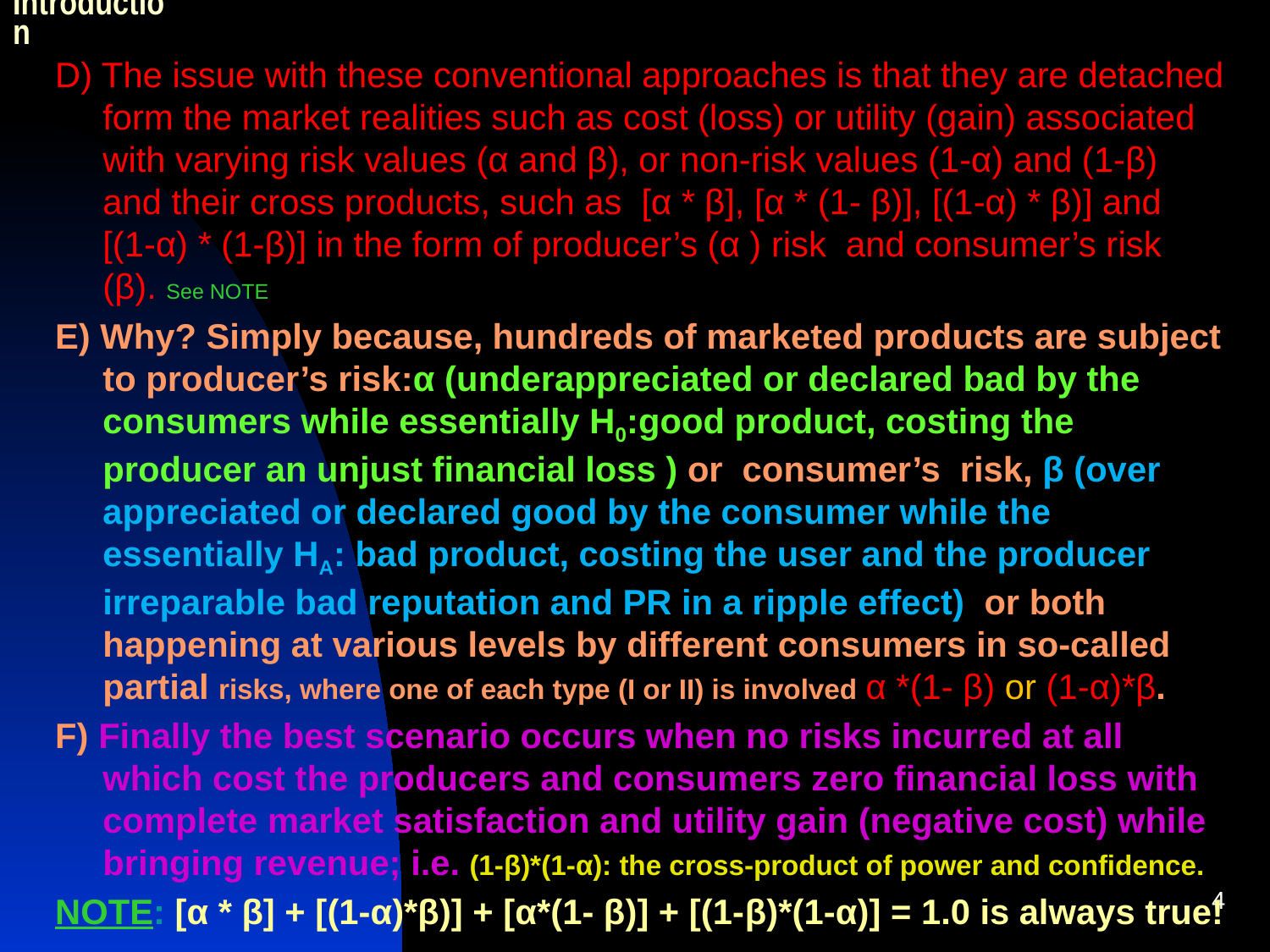

# Introduction
D) The issue with these conventional approaches is that they are detached form the market realities such as cost (loss) or utility (gain) associated with varying risk values (α and β), or non-risk values (1-α) and (1-β) and their cross products, such as  [α * β], [α * (1- β)], [(1-α) * β)] and  [(1-α) * (1-β)] in the form of producer’s (α ) risk  and consumer’s risk (β). See NOTE
E) Why? Simply because, hundreds of marketed products are subject to producer’s risk:α (underappreciated or declared bad by the  consumers while essentially H0:good product, costing the producer an unjust financial loss ) or  consumer’s  risk, β (over appreciated or declared good by the consumer while the essentially HA: bad product, costing the user and the producer  irreparable bad reputation and PR in a ripple effect)  or both  happening at various levels by different consumers in so-called partial risks, where one of each type (I or II) is involved α *(1- β) or (1-α)*β.
F) Finally the best scenario occurs when no risks incurred at all which cost the producers and consumers zero financial loss with complete market satisfaction and utility gain (negative cost) while bringing revenue; i.e. (1-β)*(1-α): the cross-product of power and confidence.
NOTE: [α * β] + [(1-α)*β)] + [α*(1- β)] + [(1-β)*(1-α)] = 1.0 is always true!

4